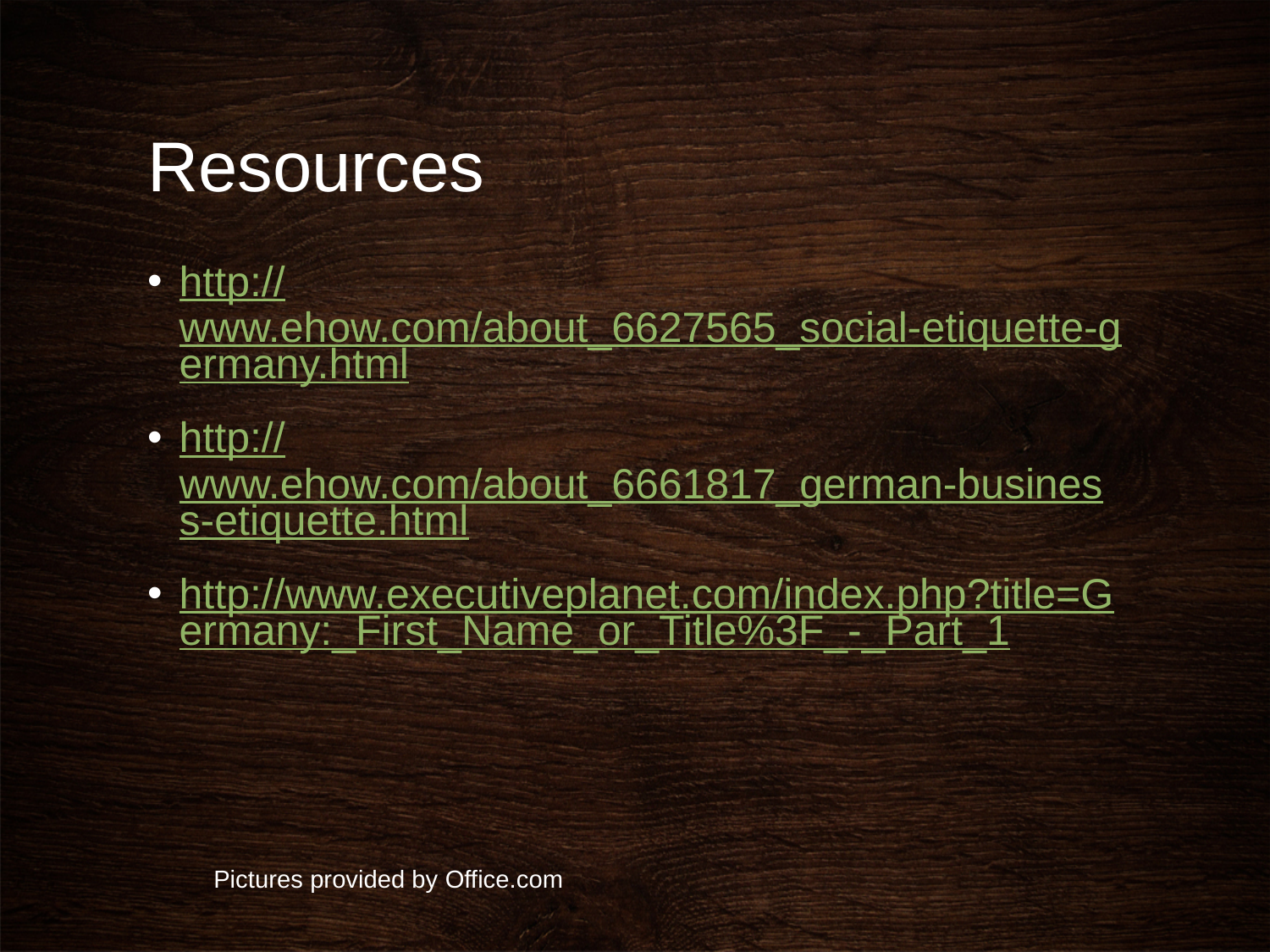

# Resources
http://www.ehow.com/about_6627565_social-etiquette-germany.html
http://www.ehow.com/about_6661817_german-business-etiquette.html
http://www.executiveplanet.com/index.php?title=Germany:_First_Name_or_Title%3F_-_Part_1
Pictures provided by Office.com